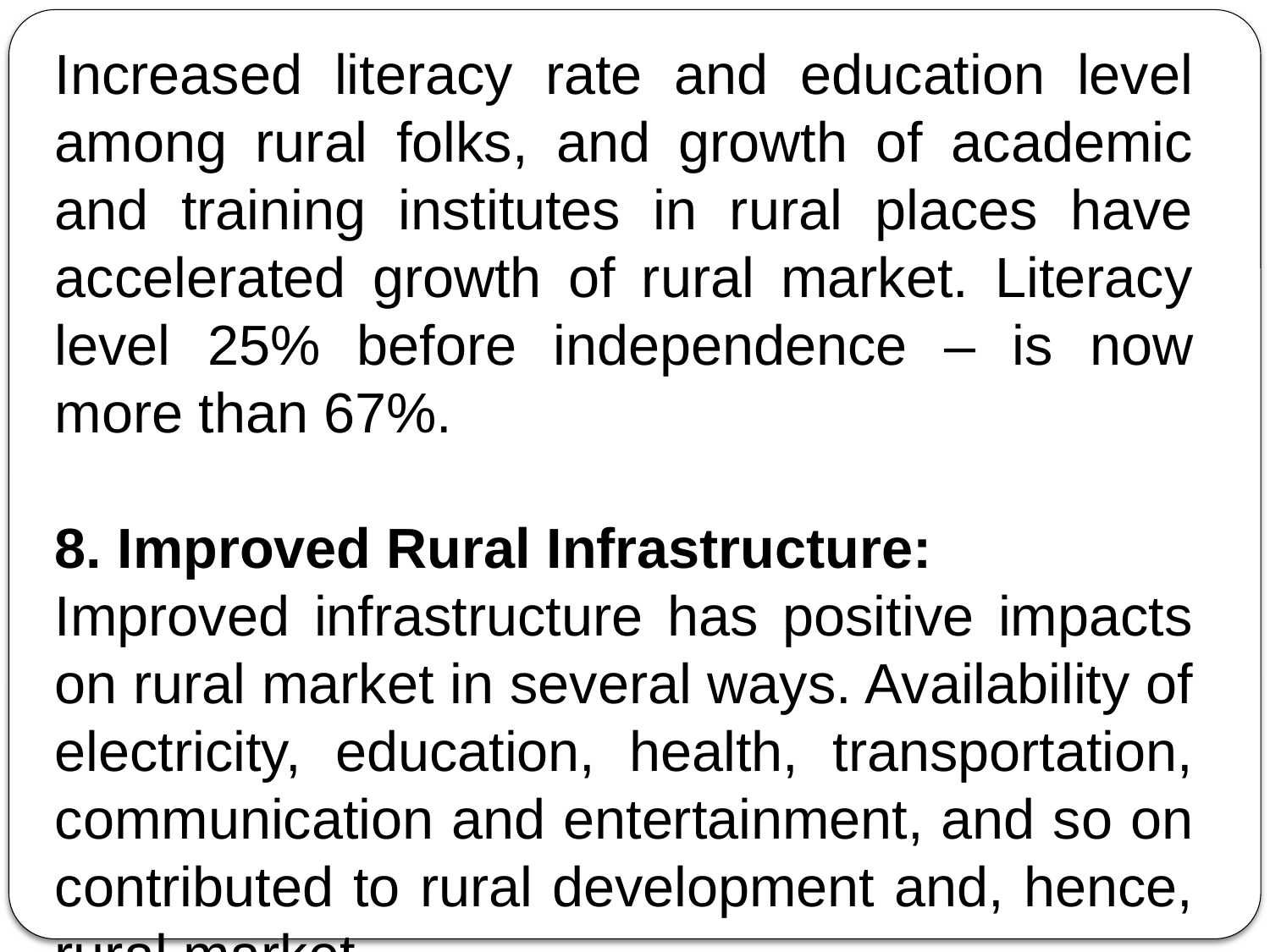

Increased literacy rate and education level among rural folks, and growth of academic and training institutes in rural places have accelerated growth of rural market. Literacy level 25% before independence – is now more than 67%.

8. Improved Rural Infrastructure:
Improved infrastructure has positive impacts on rural market in several ways. Availability of electricity, education, health, transportation, communication and entertainment, and so on contributed to rural development and, hence, rural market.